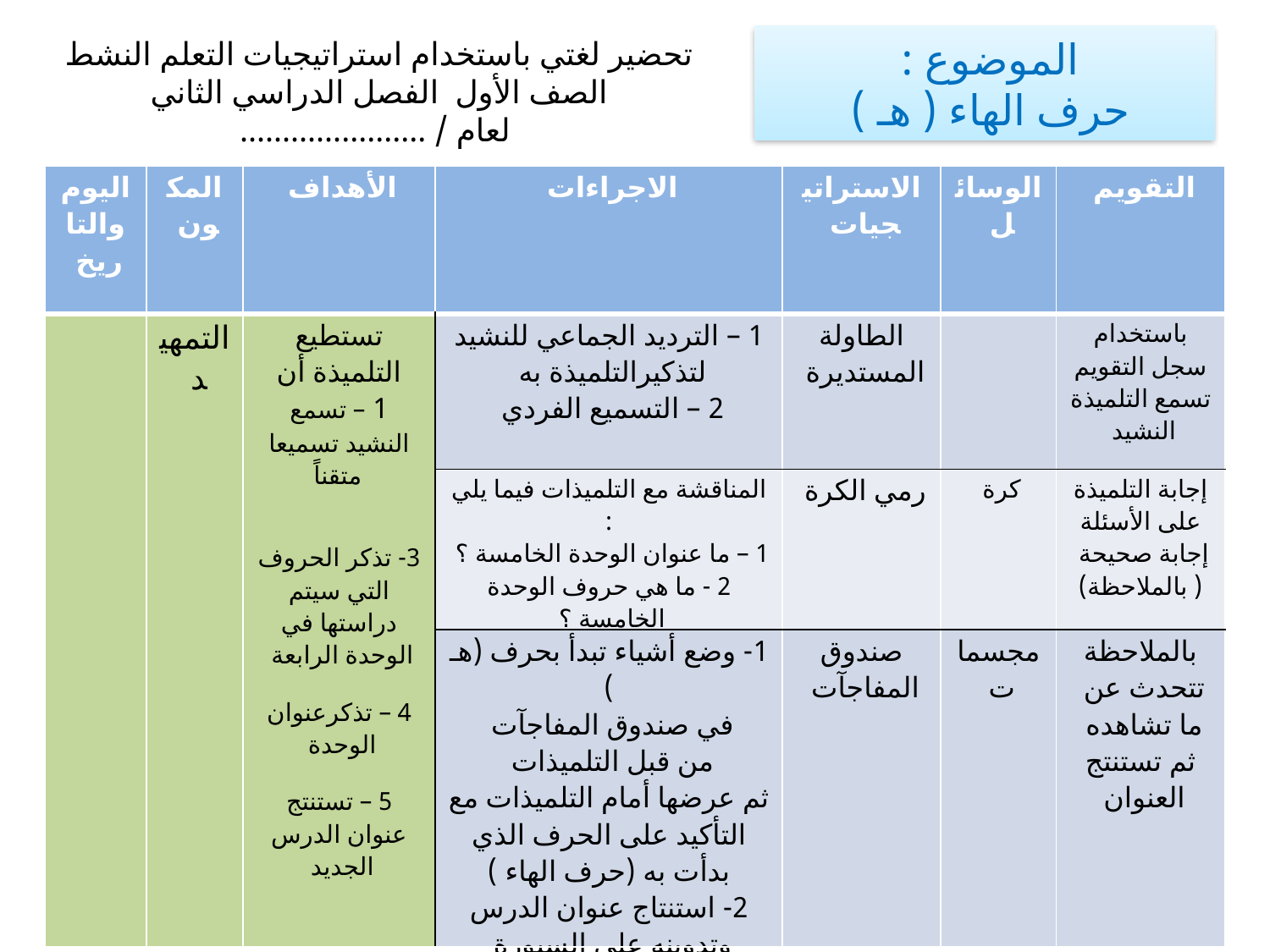

الموضوع :
حرف الهاء ( هـ )
تحضير لغتي باستخدام استراتيجيات التعلم النشط
الصف الأول  الفصل الدراسي الثاني  لعام / ......................

| اليوم والتاريخ | المكون | الأهداف | الاجراءات | الاستراتيجيات | الوسائل | التقويم |
| --- | --- | --- | --- | --- | --- | --- |
|  | التمهيد | تستطيع التلميذة أن 1 – تسمع النشيد تسميعا متقناً 3- تذكر الحروف التي سيتم دراستها في الوحدة الرابعة 4 – تذكرعنوان الوحدة 5 – تستنتج عنوان الدرس الجديد | 1 – الترديد الجماعي للنشيد لتذكيرالتلميذة به 2 – التسميع الفردي | الطاولة المستديرة |  | باستخدام سجل التقويم تسمع التلميذة النشيد |
|  |  |  | المناقشة مع التلميذات فيما يلي : 1 – ما عنوان الوحدة الخامسة ؟ 2 - ما هي حروف الوحدة الخامسة ؟ | رمي الكرة | كرة | إجابة التلميذة على الأسئلة إجابة صحيحة ( بالملاحظة) |
|  |  |  | 1- وضع أشياء تبدأ بحرف (هـ ) في صندوق المفاجآت من قبل التلميذات ثم عرضها أمام التلميذات مع التأكيد على الحرف الذي بدأت به (حرف الهاء ) 2- استنتاج عنوان الدرس وتدوينه على السبورة | صندوق المفاجآت | مجسمات | بالملاحظة تتحدث عن ما تشاهده ثم تستنتج العنوان |